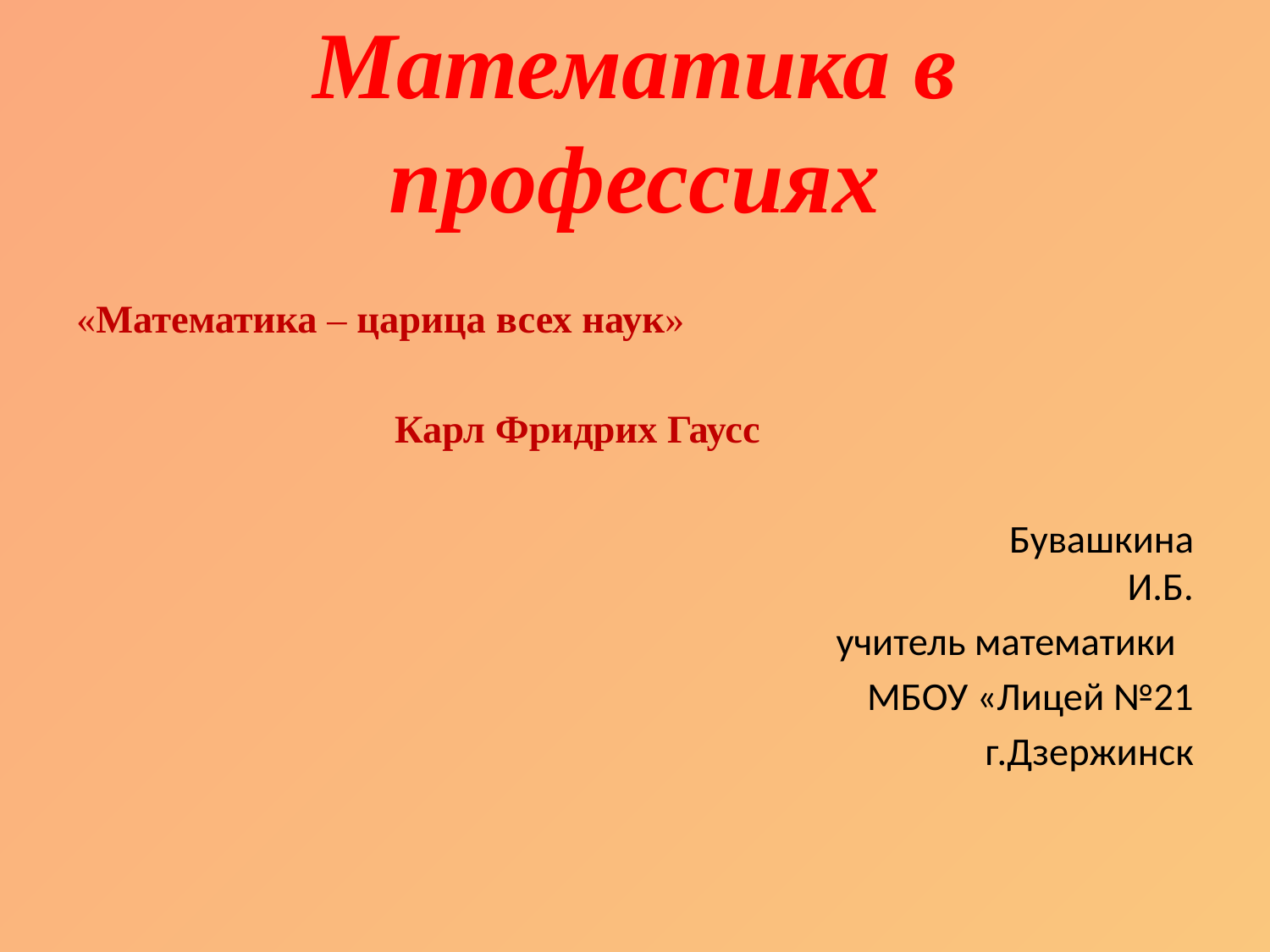

# Математика в профессиях
«Математика – царица всех наук»

                                Карл Фридрих Гаусс

                                                                                                 Бувашкина И.Б.
учитель математики
МБОУ «Лицей №21
г.Дзержинск